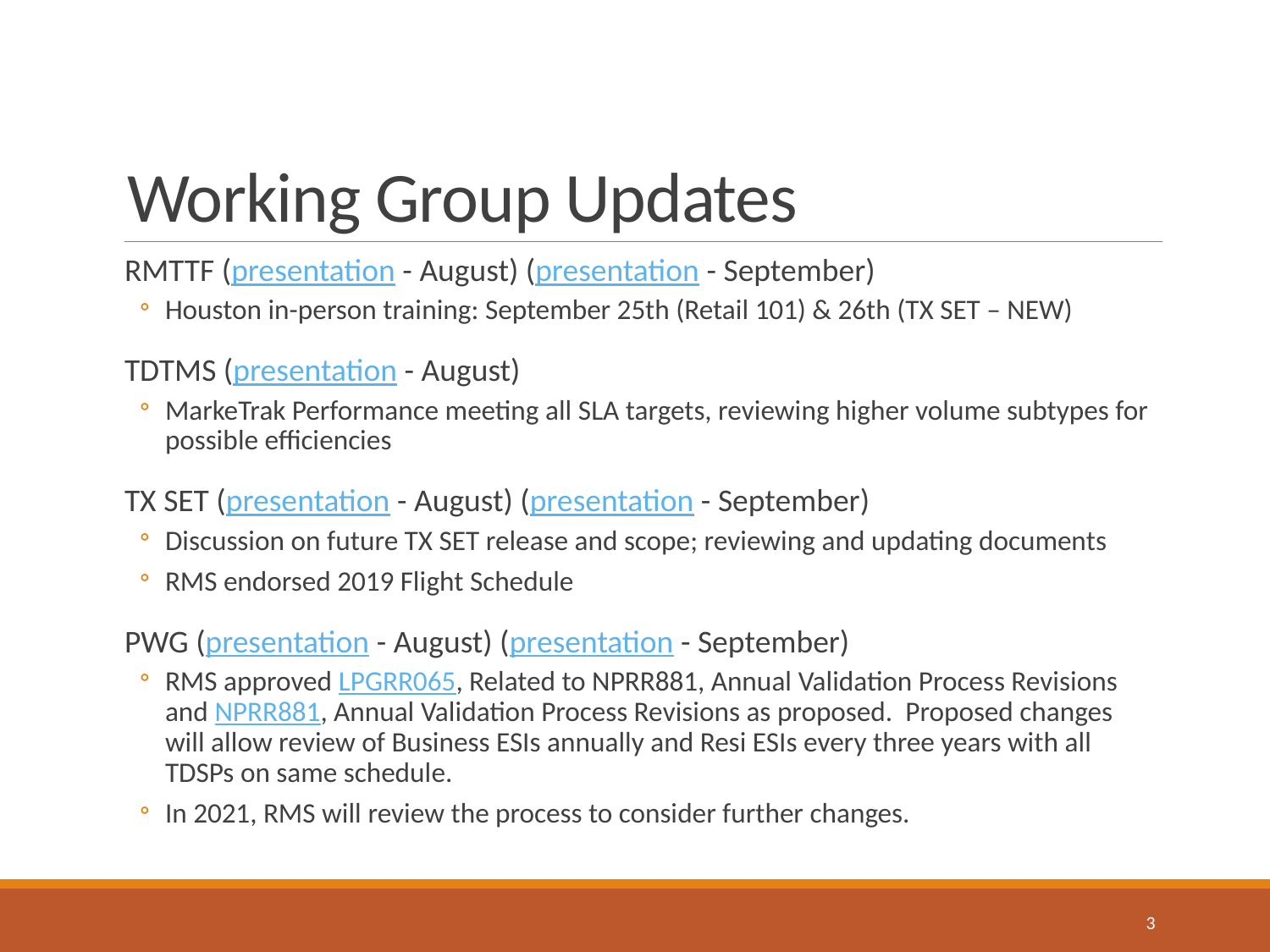

# Working Group Updates
RMTTF (presentation - August) (presentation - September)
Houston in-person training: September 25th (Retail 101) & 26th (TX SET – NEW)
TDTMS (presentation - August)
MarkeTrak Performance meeting all SLA targets, reviewing higher volume subtypes for possible efficiencies
TX SET (presentation - August) (presentation - September)
Discussion on future TX SET release and scope; reviewing and updating documents
RMS endorsed 2019 Flight Schedule
PWG (presentation - August) (presentation - September)
RMS approved LPGRR065, Related to NPRR881, Annual Validation Process Revisions and NPRR881, Annual Validation Process Revisions as proposed.  Proposed changes will allow review of Business ESIs annually and Resi ESIs every three years with all TDSPs on same schedule.
In 2021, RMS will review the process to consider further changes.
3